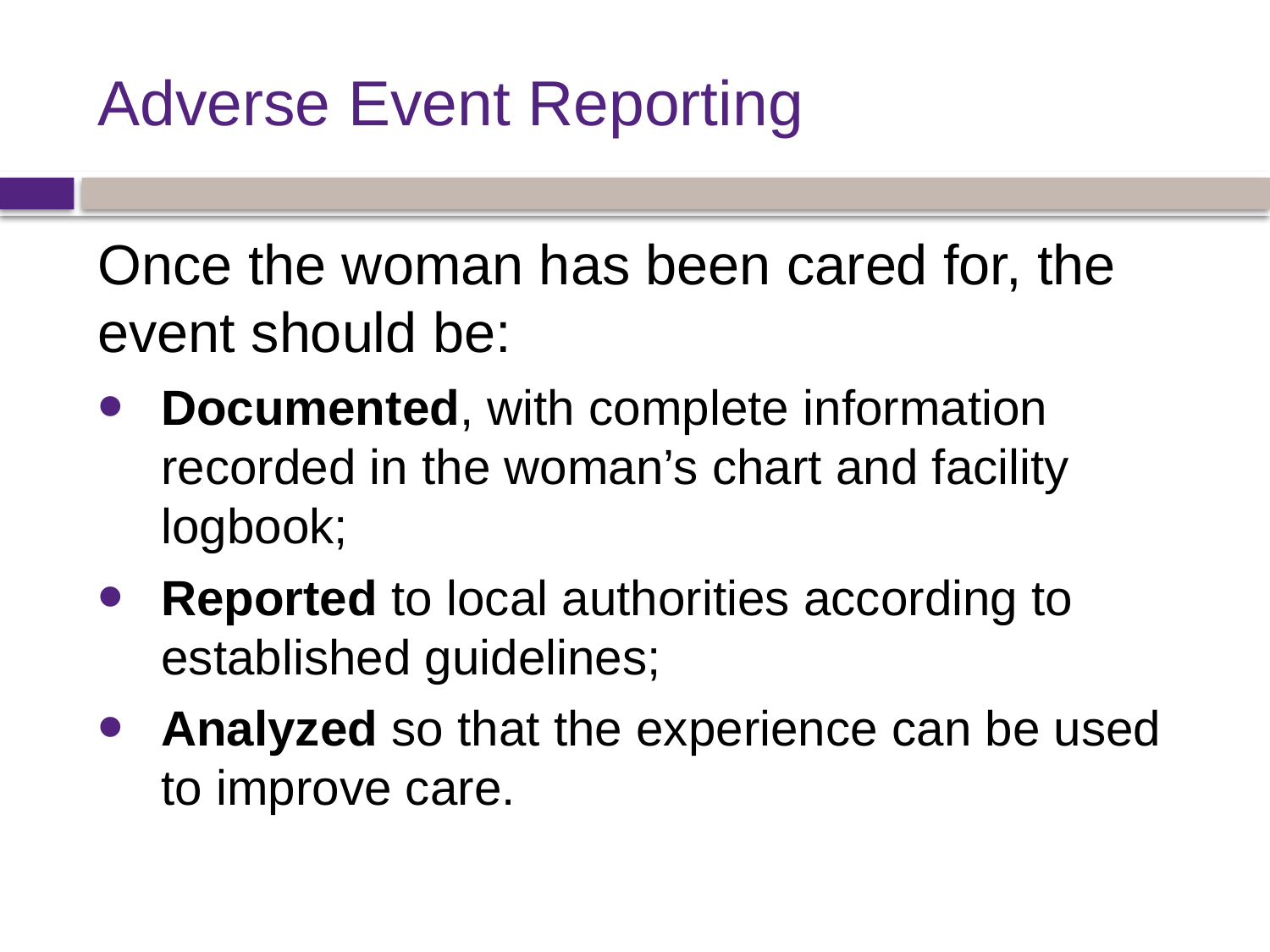

# Adverse Event Reporting
Once the woman has been cared for, the event should be:
Documented, with complete information recorded in the woman’s chart and facility logbook;
Reported to local authorities according to established guidelines;
Analyzed so that the experience can be used to improve care.